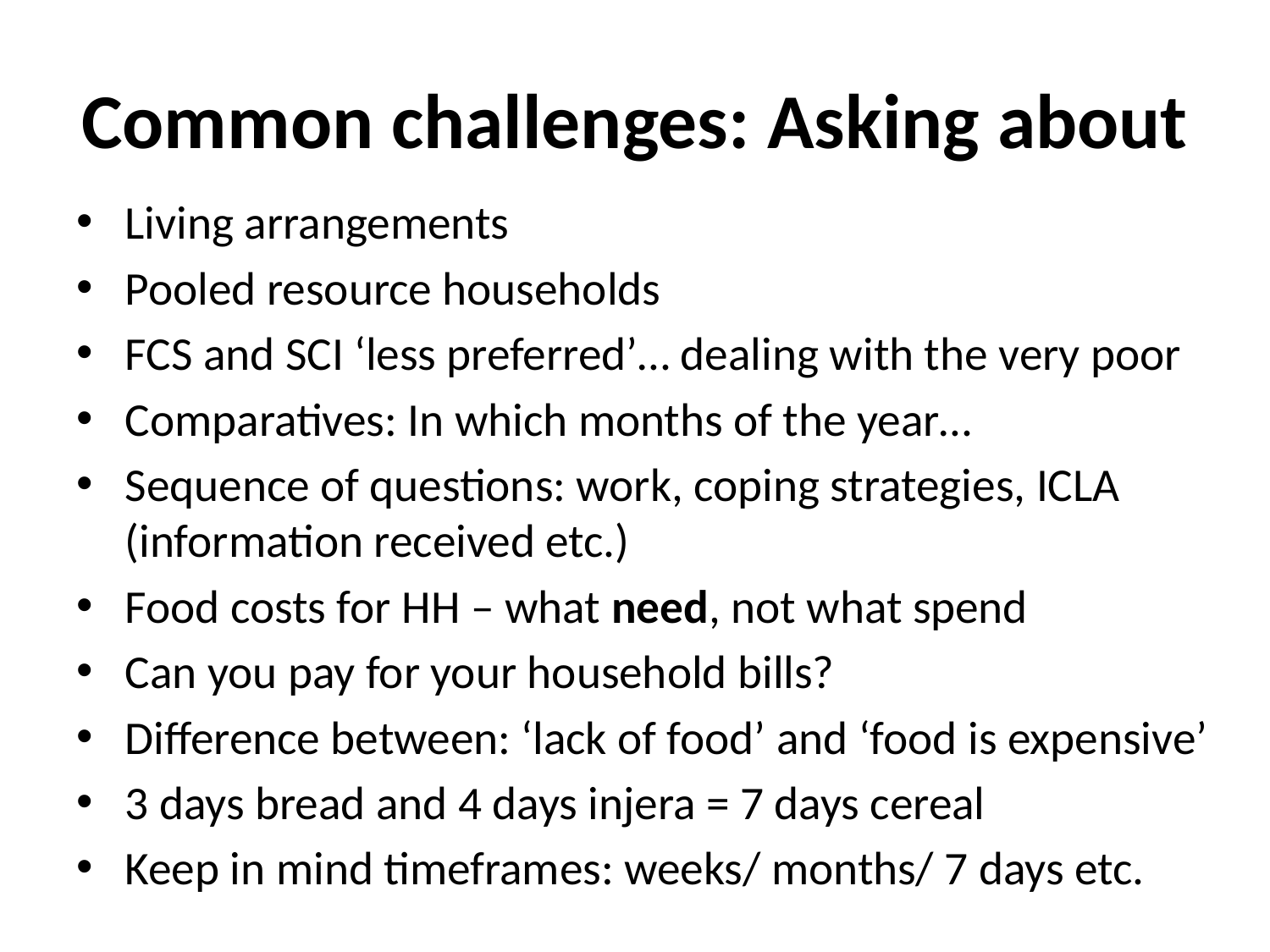

# Common challenges: Asking about
Living arrangements
Pooled resource households
FCS and SCI ‘less preferred’… dealing with the very poor
Comparatives: In which months of the year…
Sequence of questions: work, coping strategies, ICLA (information received etc.)
Food costs for HH – what need, not what spend
Can you pay for your household bills?
Difference between: ‘lack of food’ and ‘food is expensive’
3 days bread and 4 days injera = 7 days cereal
Keep in mind timeframes: weeks/ months/ 7 days etc.